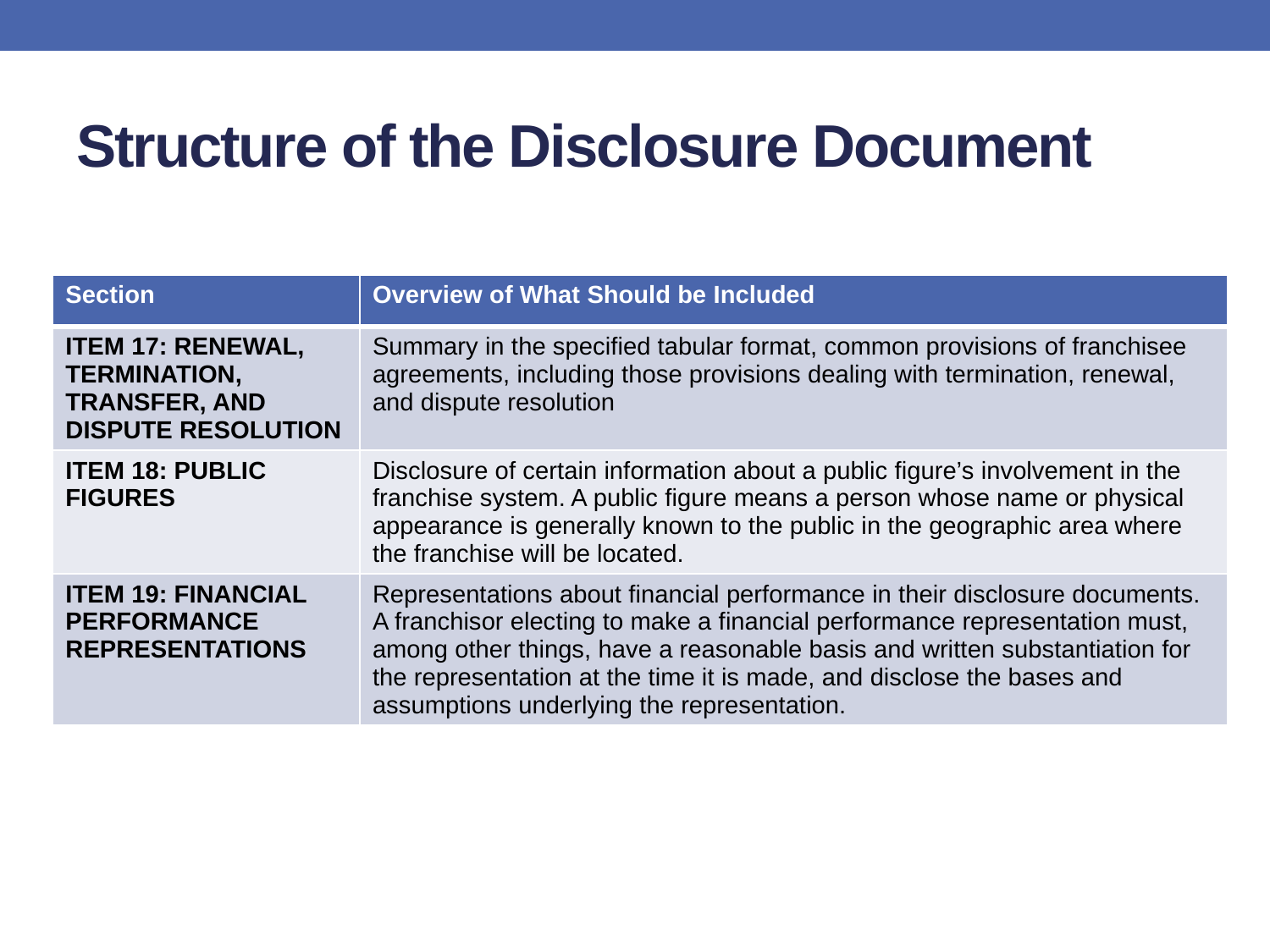

# Structure of the Disclosure Document
| Section | Overview of What Should be Included |
| --- | --- |
| ITEM 17: RENEWAL, TERMINATION, TRANSFER, AND DISPUTE RESOLUTION | Summary in the specified tabular format, common provisions of franchisee agreements, including those provisions dealing with termination, renewal, and dispute resolution |
| ITEM 18: PUBLIC FIGURES | Disclosure of certain information about a public figure’s involvement in the franchise system. A public figure means a person whose name or physical appearance is generally known to the public in the geographic area where the franchise will be located. |
| ITEM 19: FINANCIAL PERFORMANCE REPRESENTATIONS | Representations about financial performance in their disclosure documents. A franchisor electing to make a financial performance representation must, among other things, have a reasonable basis and written substantiation for the representation at the time it is made, and disclose the bases and assumptions underlying the representation. |